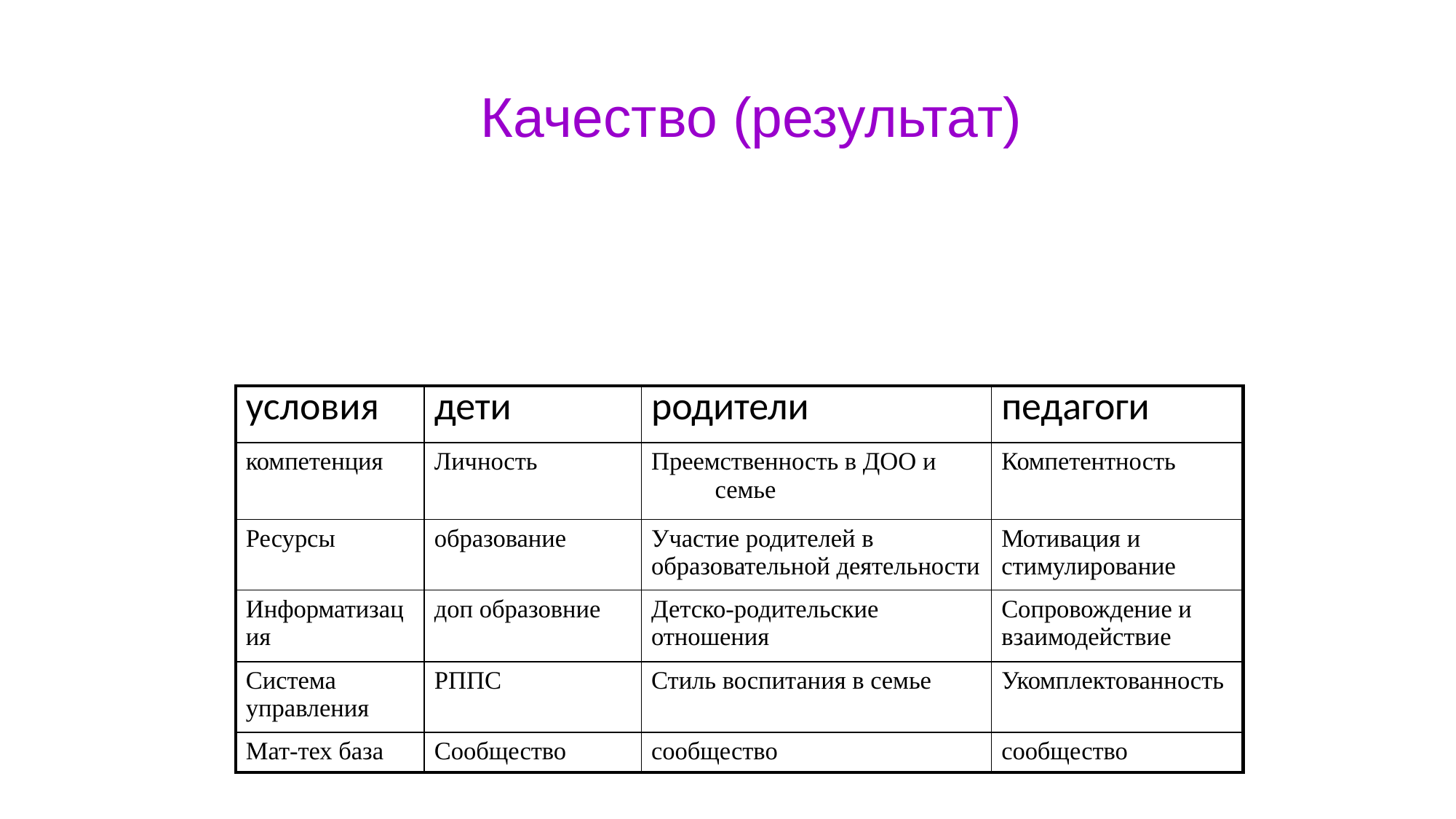

Качество (результат)
| условия | дети | родители | педагоги |
| --- | --- | --- | --- |
| компетенция | Личность | Преемственность в ДОО и семье | Компетентность |
| Ресурсы | образование | Участие родителей в образовательной деятельности | Мотивация и стимулирование |
| Информатизация | доп образовние | Детско-родительские отношения | Сопровождение и взаимодействие |
| Система управления | РППС | Стиль воспитания в семье | Укомплектованность |
| Мат-тех база | Сообщество | сообщество | сообщество |